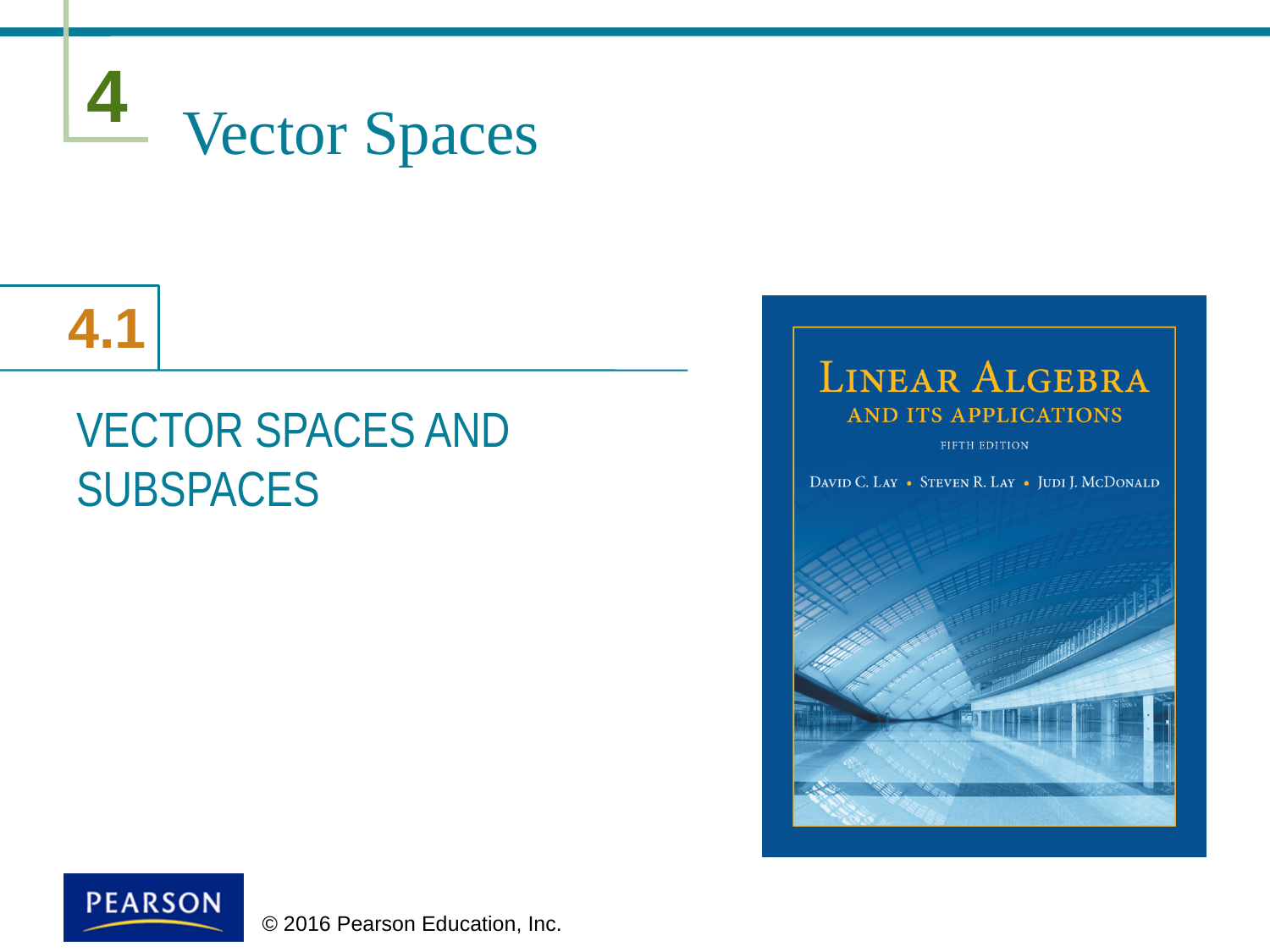

# Vector Spaces
VECTOR SPACES AND SUBSPACES
 © 2016 Pearson Education, Inc.